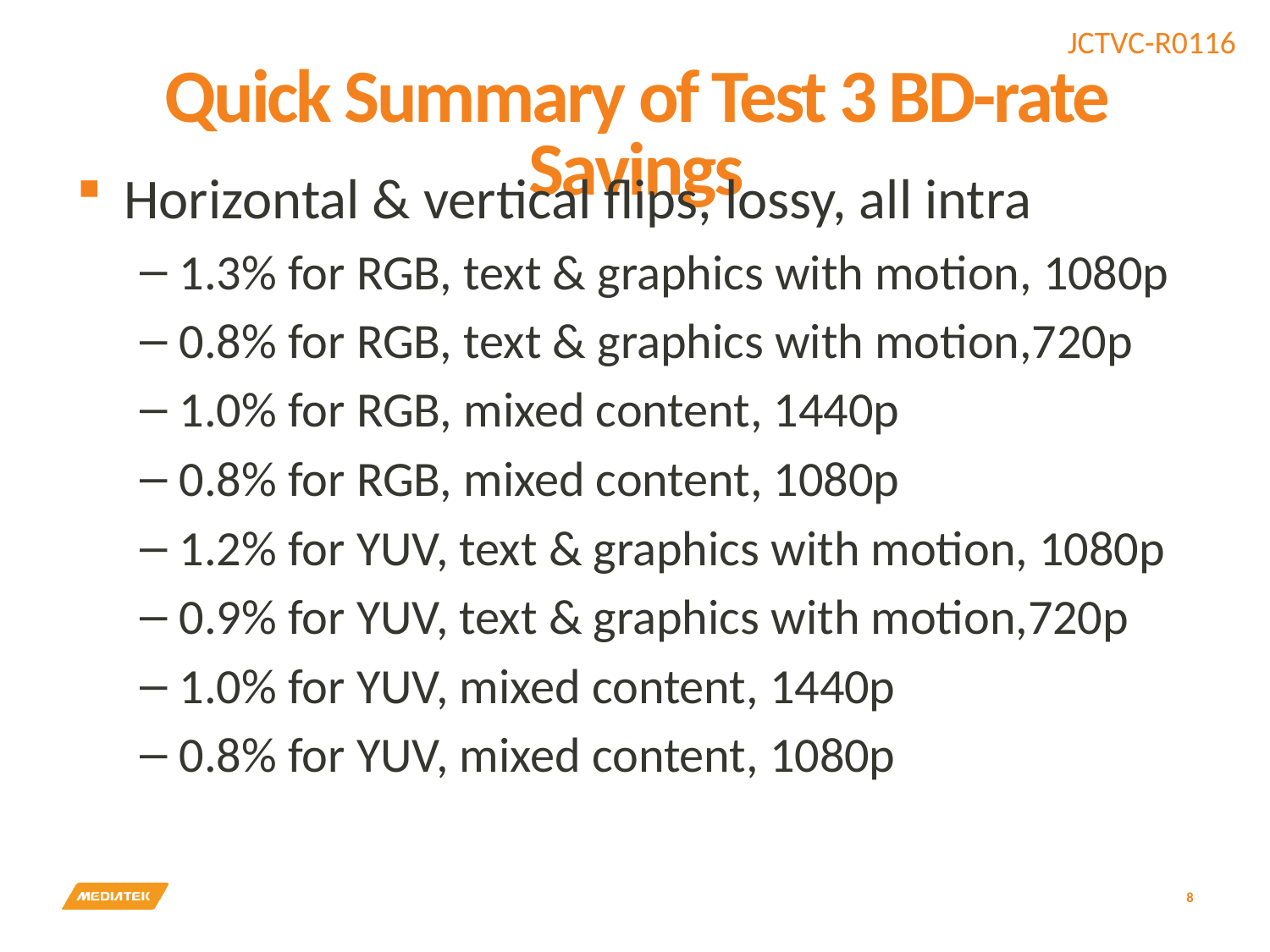

# Quick Summary of Test 3 BD-rate Savings
Horizontal & vertical flips, lossy, all intra
1.3% for RGB, text & graphics with motion, 1080p
0.8% for RGB, text & graphics with motion,720p
1.0% for RGB, mixed content, 1440p
0.8% for RGB, mixed content, 1080p
1.2% for YUV, text & graphics with motion, 1080p
0.9% for YUV, text & graphics with motion,720p
1.0% for YUV, mixed content, 1440p
0.8% for YUV, mixed content, 1080p

8